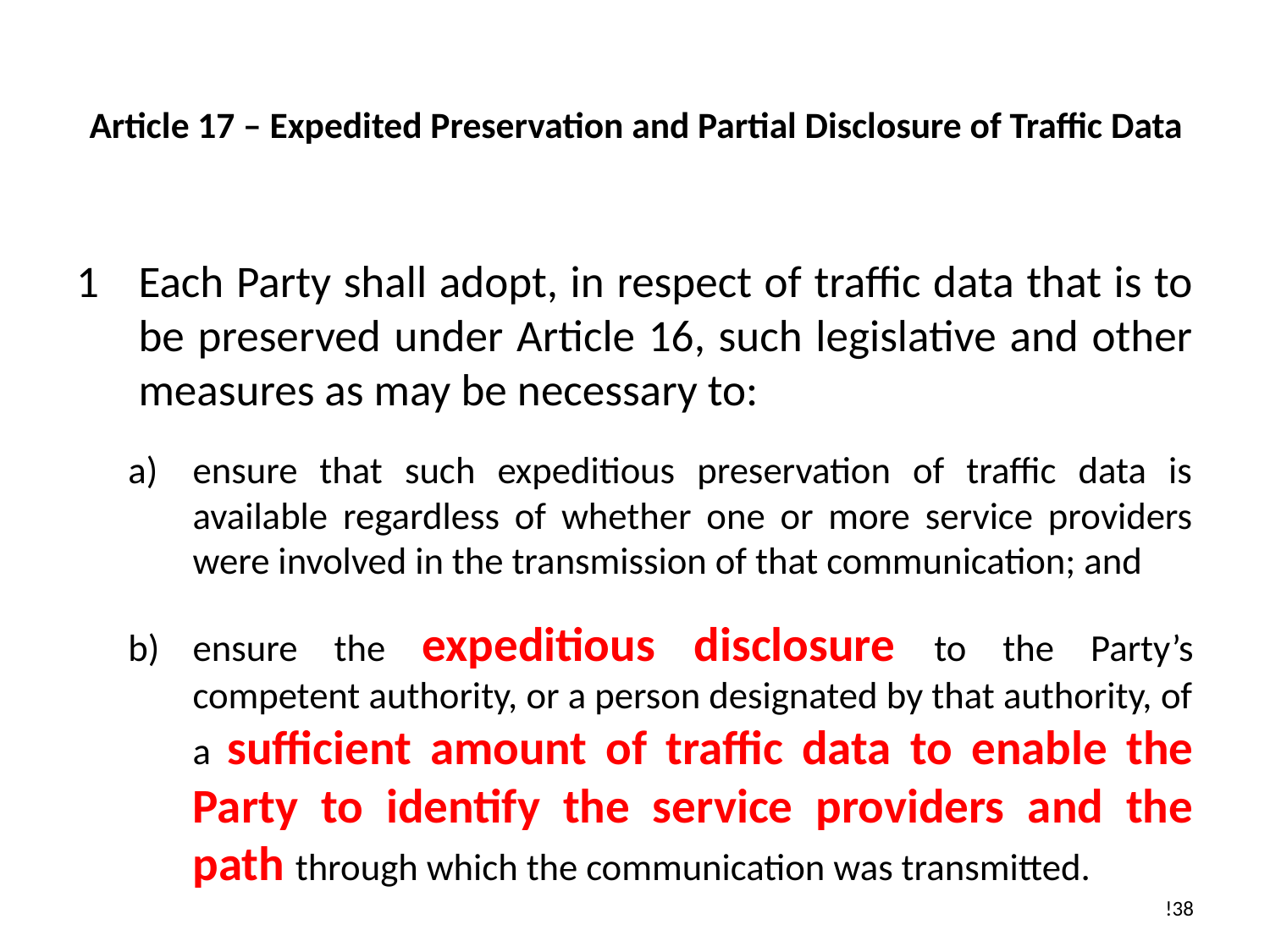

# Article 17 – Expedited Preservation and Partial Disclosure of Traffic Data
Each Party shall adopt, in respect of traffic data that is to be preserved under Article 16, such legislative and other measures as may be necessary to:
ensure that such expeditious preservation of traffic data is available regardless of whether one or more service providers were involved in the transmission of that communication; and
ensure the expeditious disclosure to the Party’s competent authority, or a person designated by that authority, of a sufficient amount of traffic data to enable the Party to identify the service providers and the path through which the communication was transmitted.
!38